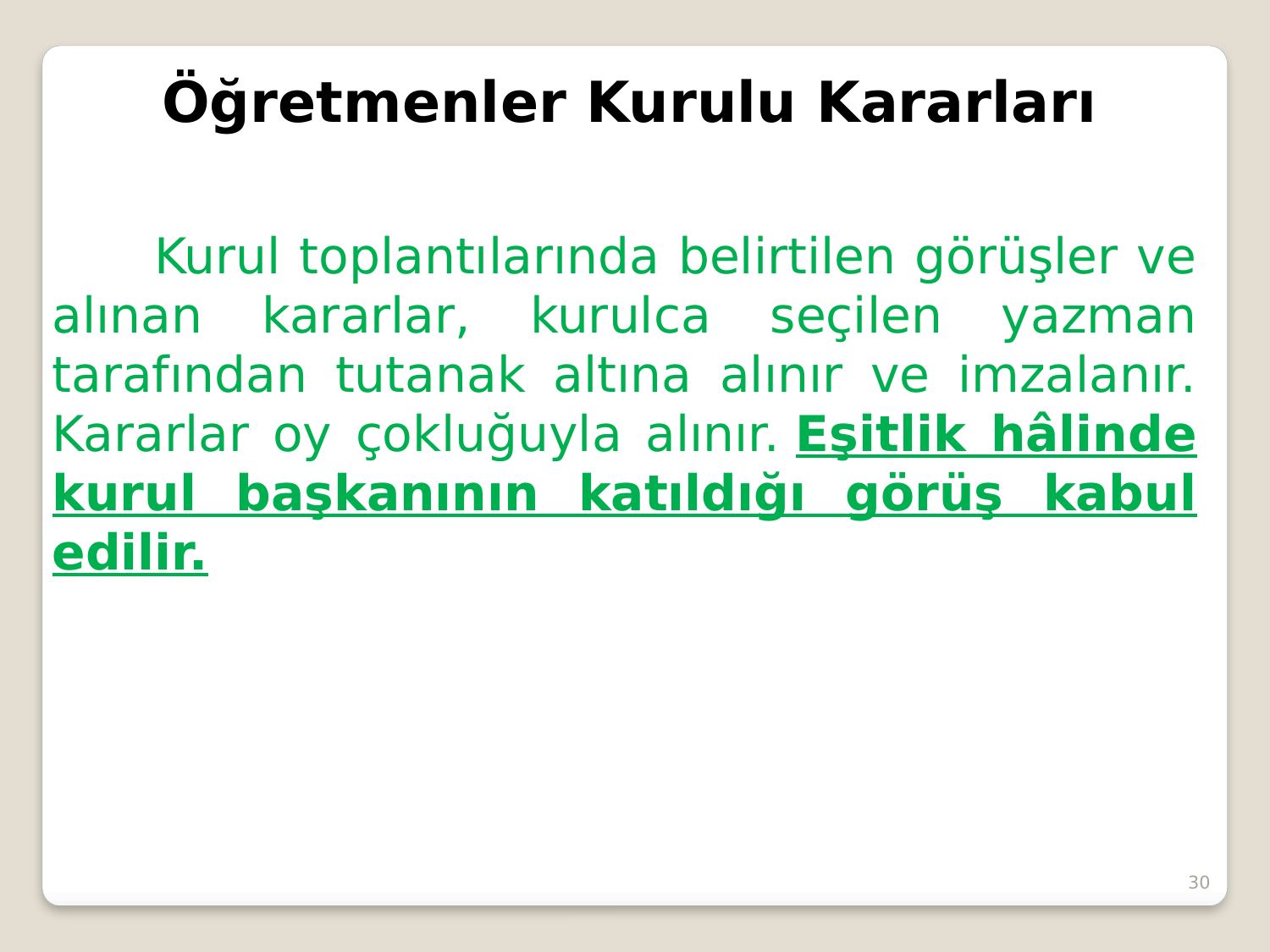

Öğretmenler Kurulu Kararları

     Kurul toplantılarında belirtilen görüşler ve alınan kararlar, kurulca seçilen yazman tarafından tutanak altına alınır ve imzalanır. Kararlar oy çokluğuyla alınır. Eşitlik hâlinde kurul başkanının katıldığı görüş kabul edilir.
30